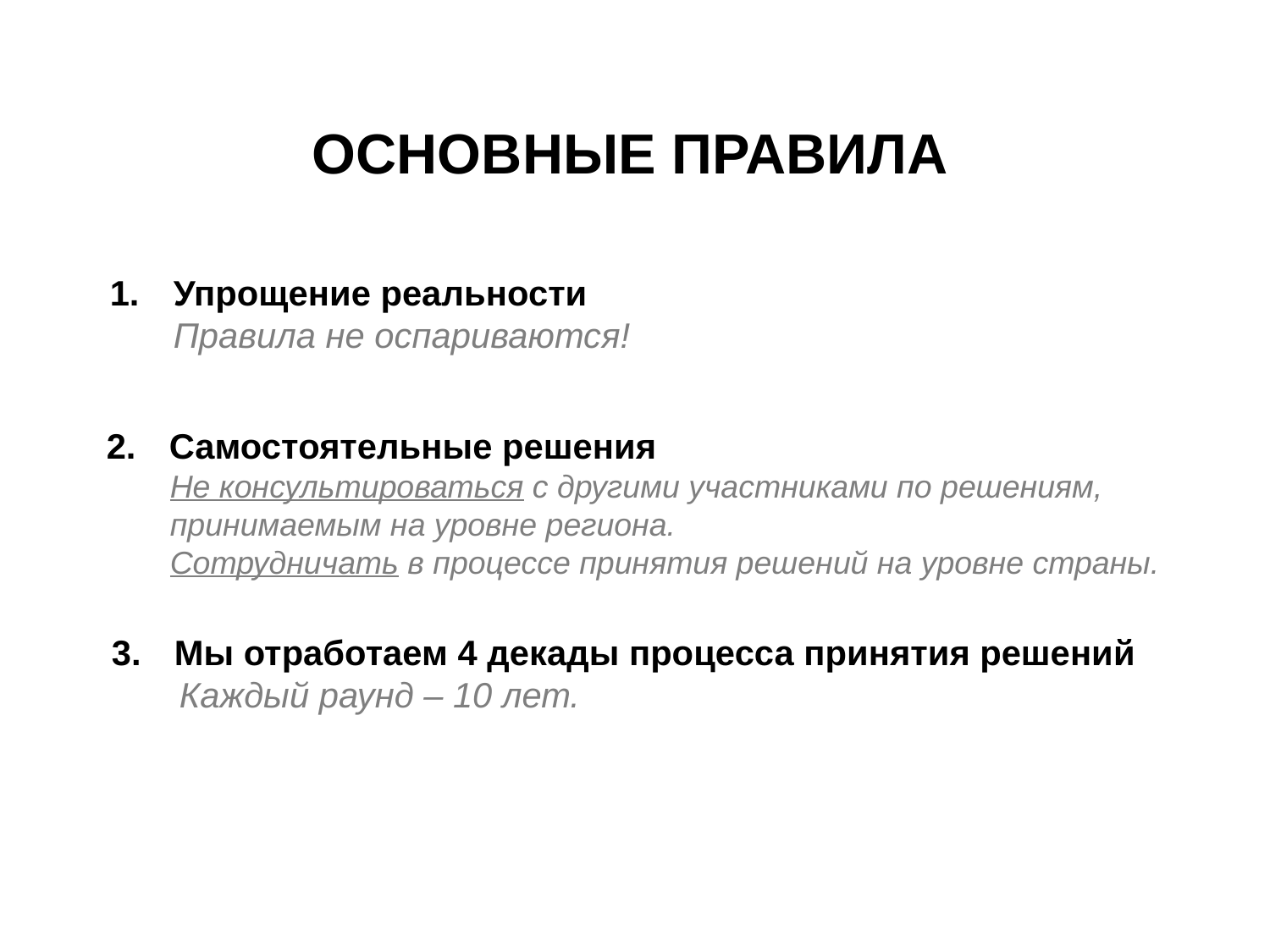

ОСНОВНЫЕ ПРАВИЛА
Упрощение реальности
Правила не оспариваются!
Самостоятельные решения
Не консультироваться с другими участниками по решениям, принимаемым на уровне региона.
Сотрудничать в процессе принятия решений на уровне страны.
Мы отработаем 4 декады процесса принятия решений
Каждый раунд – 10 лет.